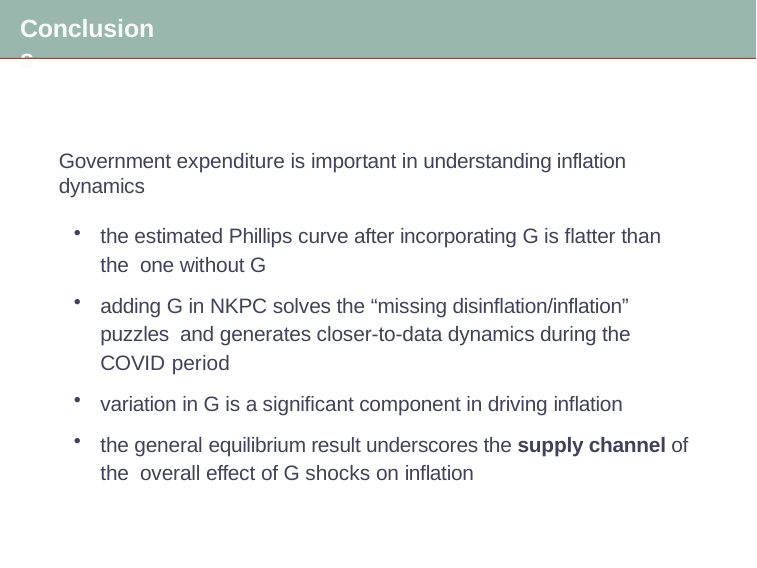

# Conclusions

Government expenditure is important in understanding inflation dynamics
the estimated Phillips curve after incorporating G is flatter than the  one without G
adding G in NKPC solves the “missing disinflation/inflation” puzzles  and generates closer-to-data dynamics during the COVID period
variation in G is a significant component in driving inflation
the general equilibrium result underscores the supply channel of the  overall effect of G shocks on inflation